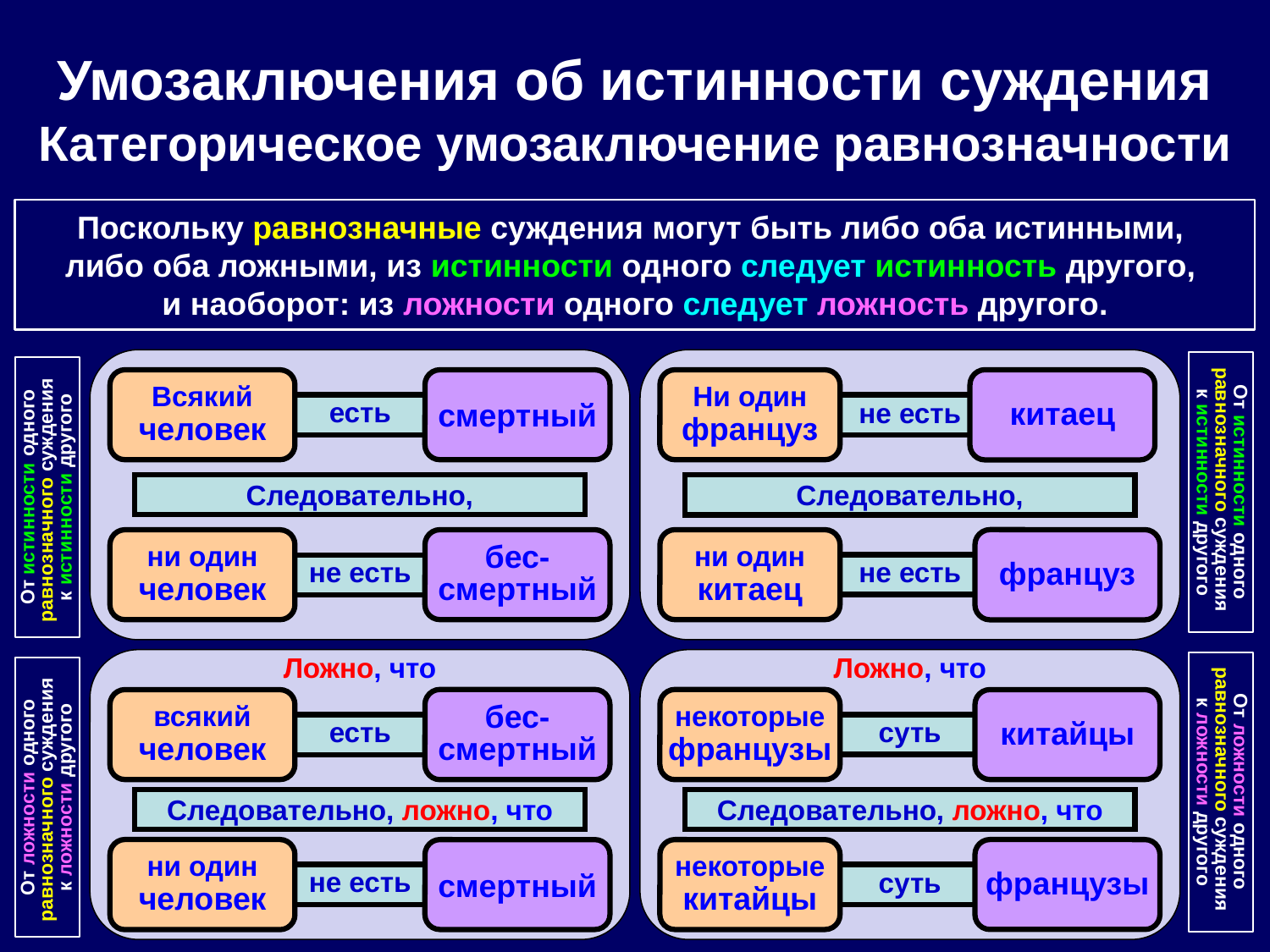

Умозаключения об истинности суждения
Категорическое умозаключение равнозначности
Поскольку равнозначные суждения могут быть либо оба истинными,
либо оба ложными, из истинности одного следует истинность другого,
и наоборот: из ложности одного следует ложность другого.

Всякий
человек
смертный
Ни один
француз
китаец
есть
не есть
От истинности одного равнозначного суждения
к истинности другого
От истинности одного равнозначного суждения
к истинности другого
Следовательно,
Следовательно,
бес-
смертный
ни один
китаец
француз
ни один
человек
не есть
не есть
Ложно, что
Ложно, что
бес-
смертный
некоторые
французы
всякий
человек
китайцы
есть
суть
От ложности одного равнозначного суждения
к ложности другого
От ложности одного равнозначного суждения
к ложности другого
Следовательно, ложно, что
Следовательно, ложно, что
ни один
человек
французы
смертный
некоторые
китайцы
суть
не есть